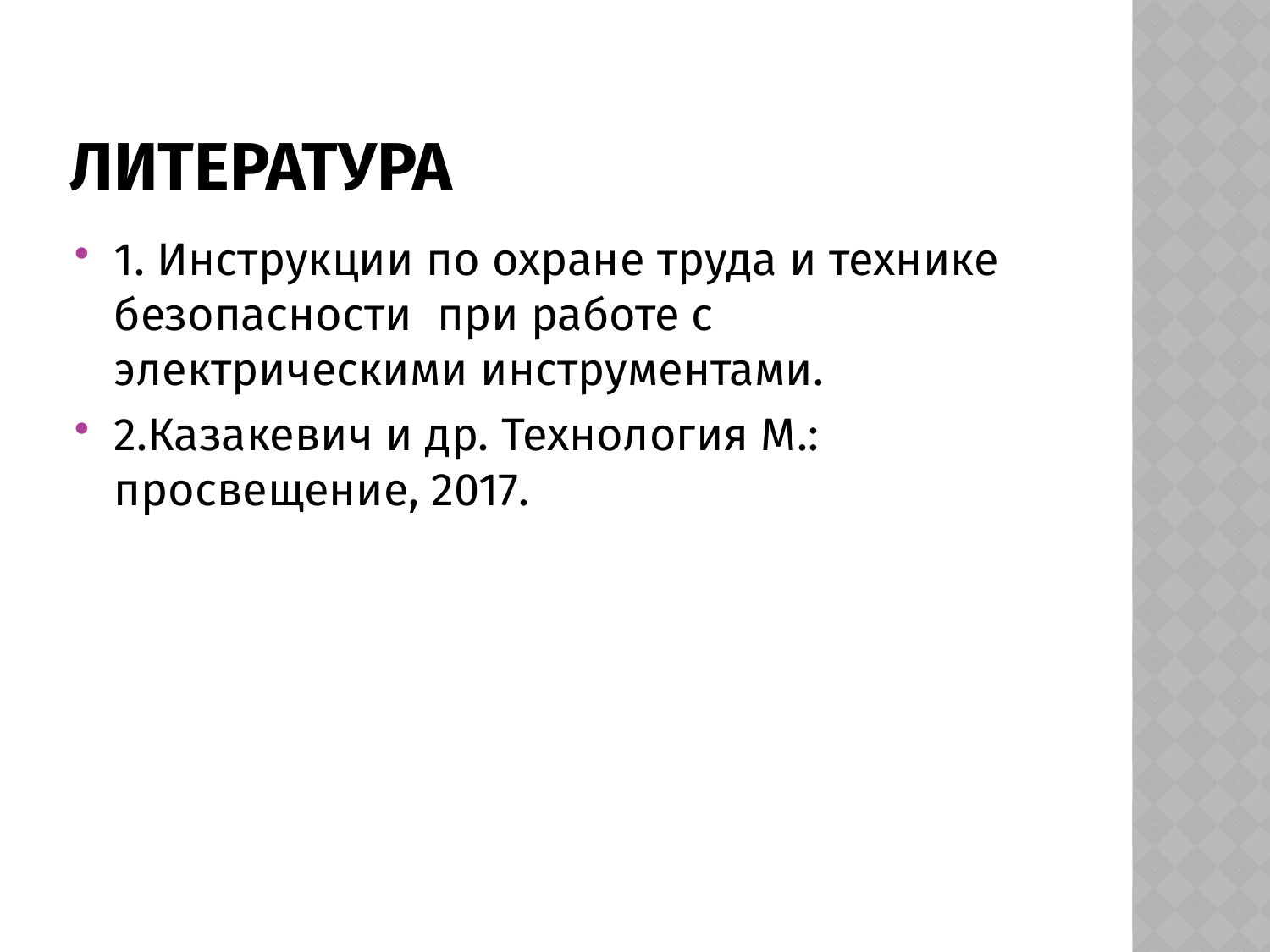

# Литература
1. Инструкции по охране труда и технике безопасности  при работе с электрическими инструментами.
2.Казакевич и др. Технология М.: просвещение, 2017.